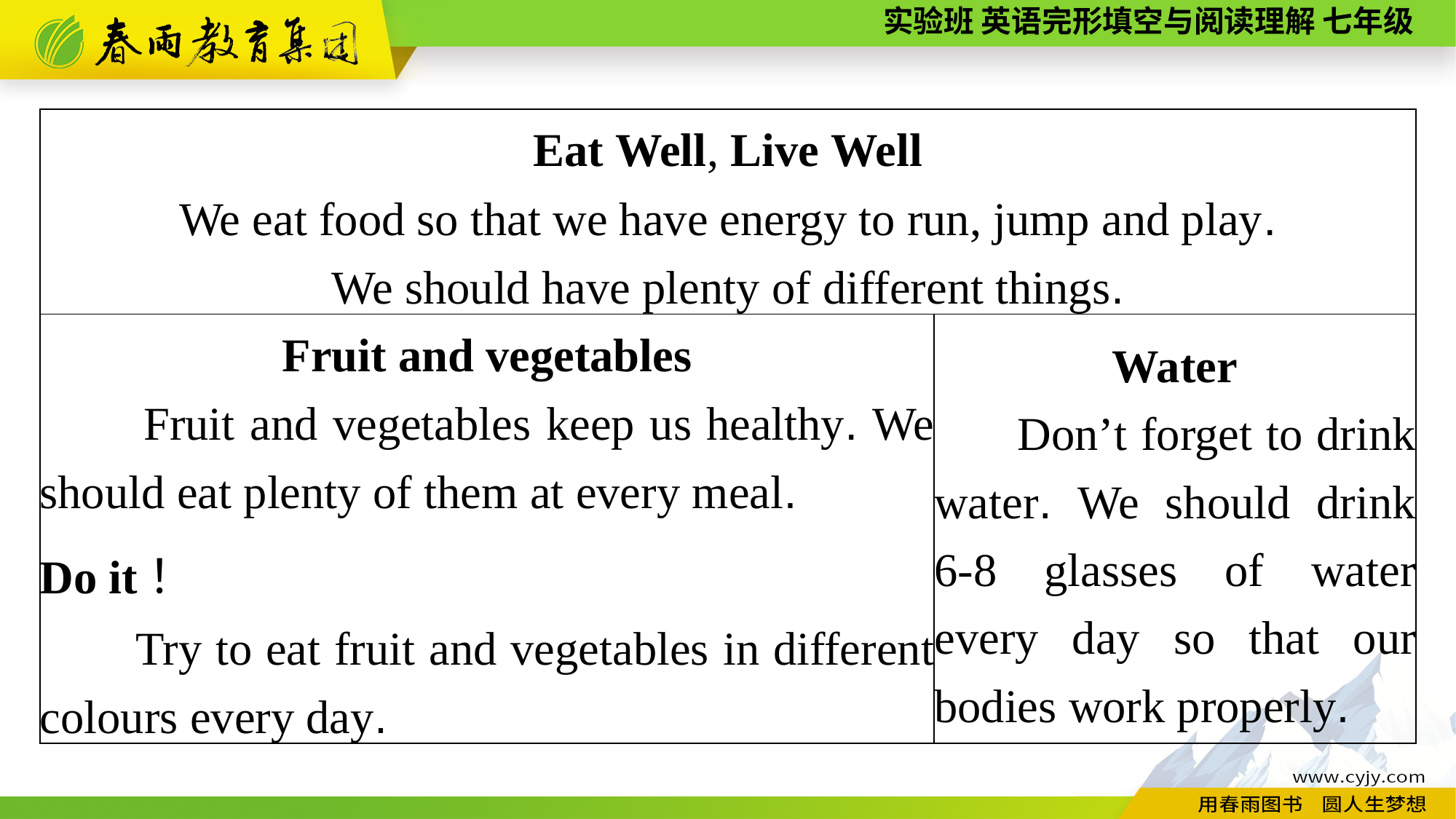

| Eat Well, Live Well We eat food so that we have energy to run, jump and play. We should have plenty of different things. |  |
| --- | --- |
| Fruit and vegetables Fruit and vegetables keep us healthy. We should eat plenty of them at every meal. Do it！ Try to eat fruit and vegetables in different colours every day. | Water Don’t forget to drink water. We should drink 6-8 glasses of water every day so that our bodies work properly. |